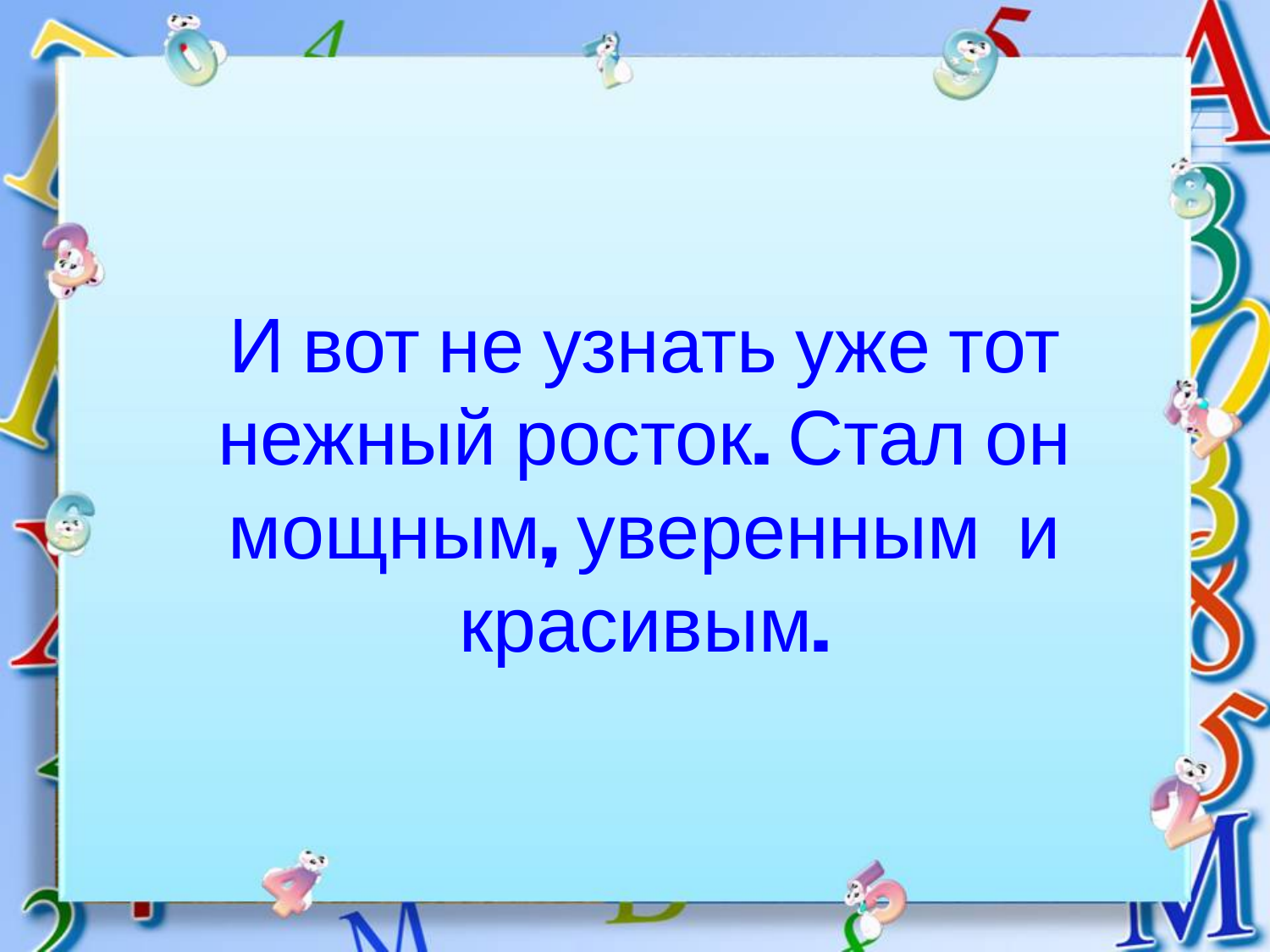

# И вот не узнать уже тот нежный росток. Стал он мощным, уверенным  и красивым.